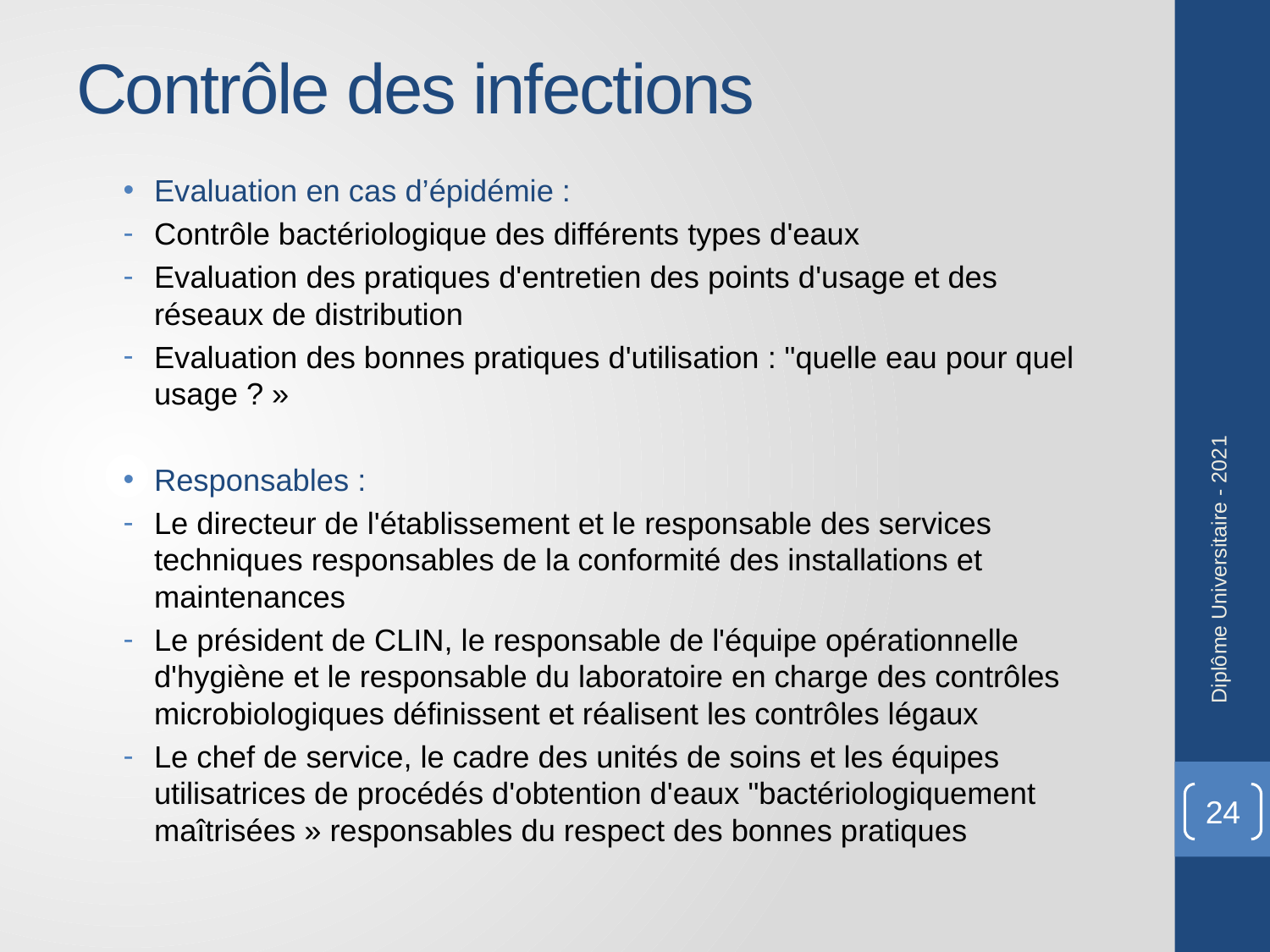

# Contrôle des infections
Evaluation en cas d’épidémie :
Contrôle bactériologique des différents types d'eaux
Evaluation des pratiques d'entretien des points d'usage et des réseaux de distribution
Evaluation des bonnes pratiques d'utilisation : "quelle eau pour quel usage ? »

Responsables :
Le directeur de l'établissement et le responsable des services techniques responsables de la conformité des installations et maintenances
Le président de CLIN, le responsable de l'équipe opérationnelle d'hygiène et le responsable du laboratoire en charge des contrôles microbiologiques définissent et réalisent les contrôles légaux
Le chef de service, le cadre des unités de soins et les équipes utilisatrices de procédés d'obtention d'eaux "bactériologiquement maîtrisées » responsables du respect des bonnes pratiques
Diplôme Universitaire - 2021
24